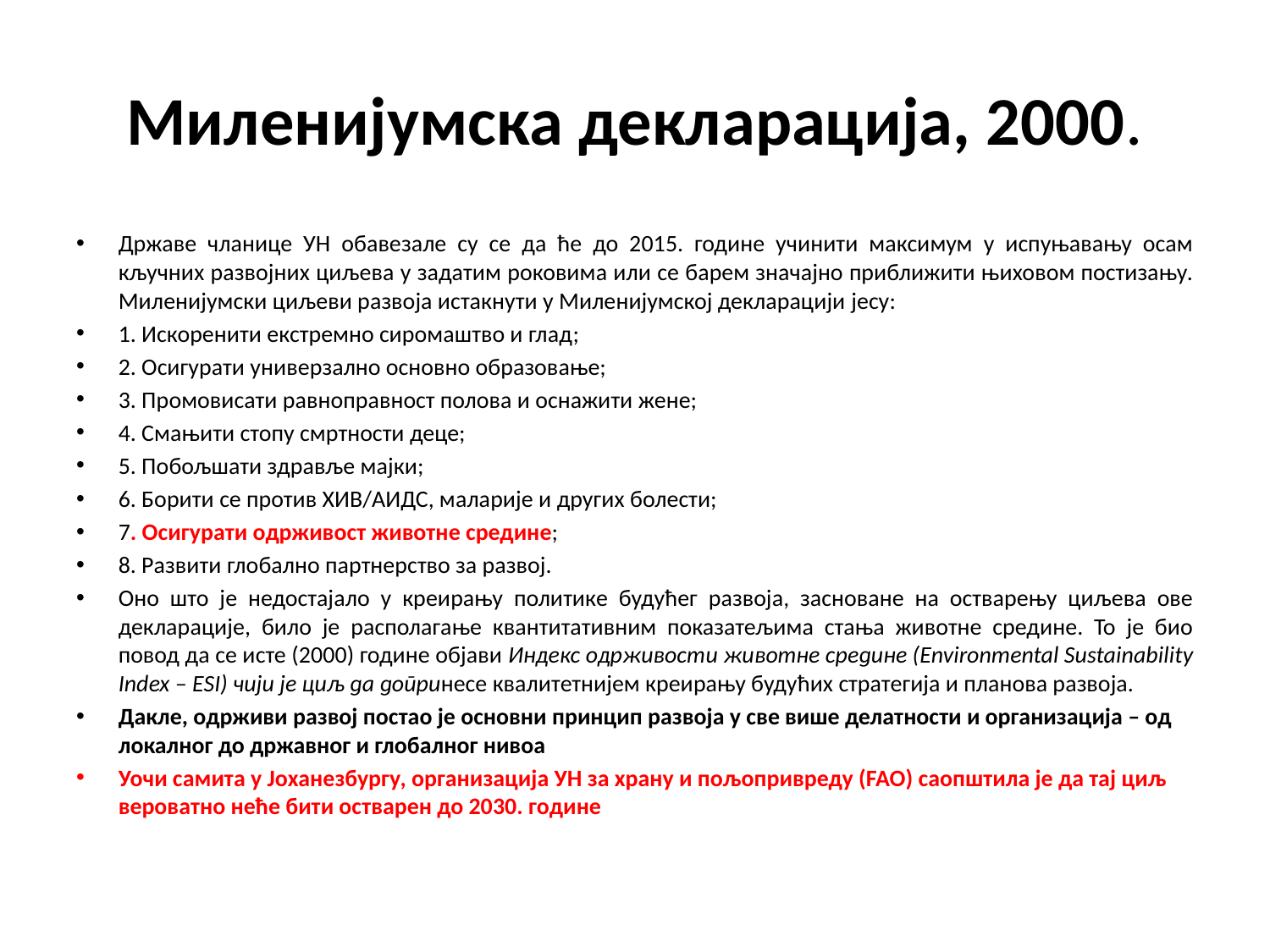

# Миленијумска декларација, 2000.
Државе чланице УН обавезале су се да ће до 2015. године учинити максимум у испуњавању осам кључних развојних циљева у задатим роковима или се барем значајно приближити њиховом постизању. Миленијумски циљеви развоја истакнути у Миленијумској декларацији јесу:
1. Искоренити екстремно сиромаштво и глад;
2. Осигурати универзално основно образовање;
3. Промовисати равноправност полова и оснажити жене;
4. Смањити стопу смртности деце;
5. Побољшати здравље мајки;
6. Борити се против ХИВ/АИДС, маларије и других болести;
7. Осигурати одрживост животне средине;
8. Развити глобално партнерство за развој.
Оно што је недостајало у креирању политике будућег развоја, засноване на остварењу циљева ове декларације, било је располагање квантитативним показатељима стања животне средине. То је био повод да се исте (2000) године објави Индекс одрживости животне средине (Environmental Sustainability Index – ESI) чији је циљ да допринесе квалитетнијем креирању будућих стратегија и планова развоја.
Дакле, одрживи развој постао је основни принцип развоја у све више делатности и организација – од локалног до државног и глобалног нивоа
Уочи самита у Јоханезбургу, организација УН за храну и пољопривреду (FAO) саопштила је да тај циљ вероватно неће бити остварен до 2030. године